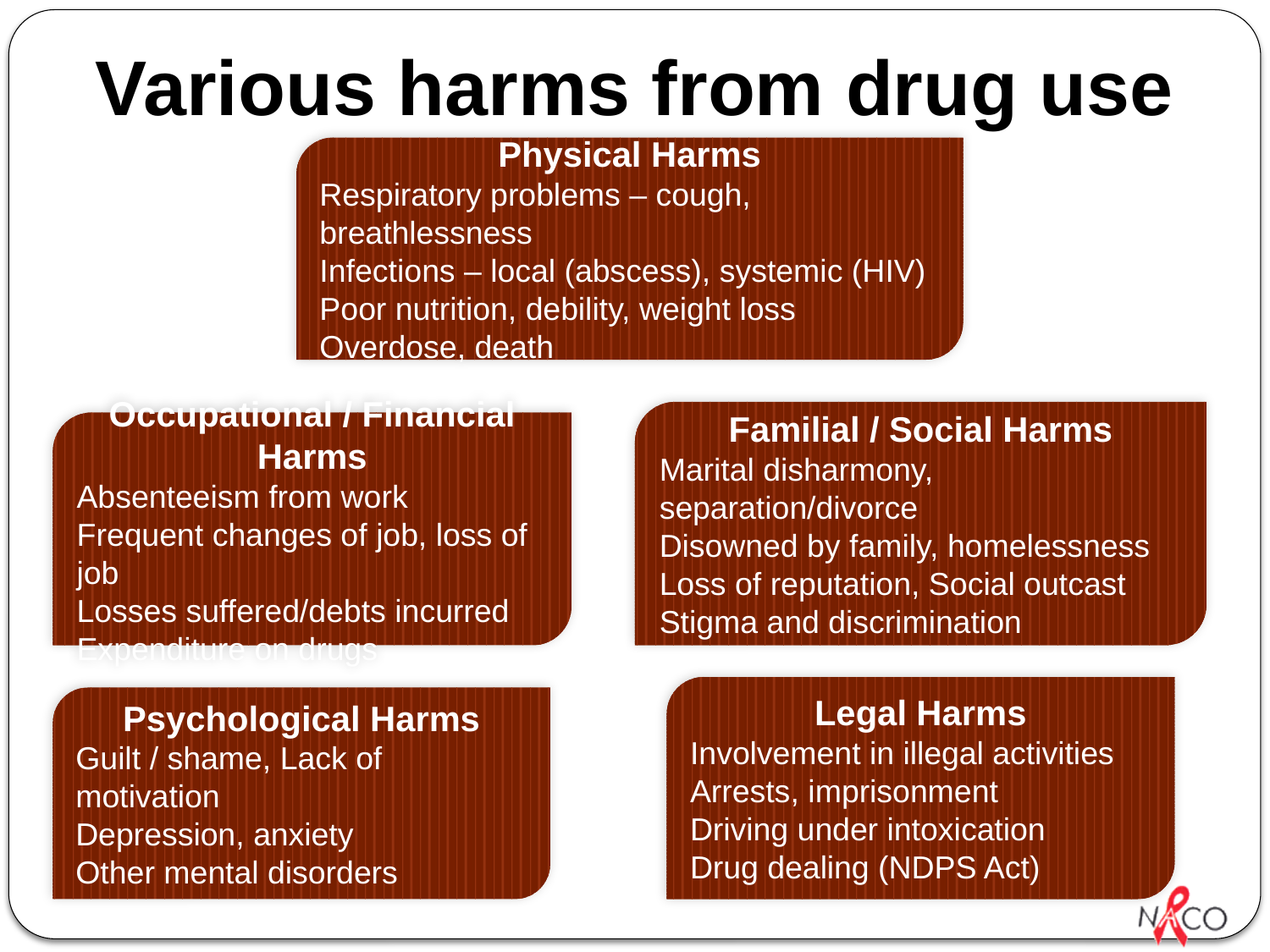

Various harms from drug use
Physical Harms
Respiratory problems – cough, breathlessness
Infections – local (abscess), systemic (HIV)
Poor nutrition, debility, weight loss
Overdose, death
Familial / Social Harms
Marital disharmony, separation/divorce
Disowned by family, homelessness
Loss of reputation, Social outcast
Stigma and discrimination
Occupational / Financial Harms
Absenteeism from work
Frequent changes of job, loss of job
Losses suffered/debts incurred
Expenditure on drugs
Legal Harms
Involvement in illegal activities
Arrests, imprisonment
Driving under intoxication
Drug dealing (NDPS Act)
Psychological Harms
Guilt / shame, Lack of motivation
Depression, anxiety
Other mental disorders